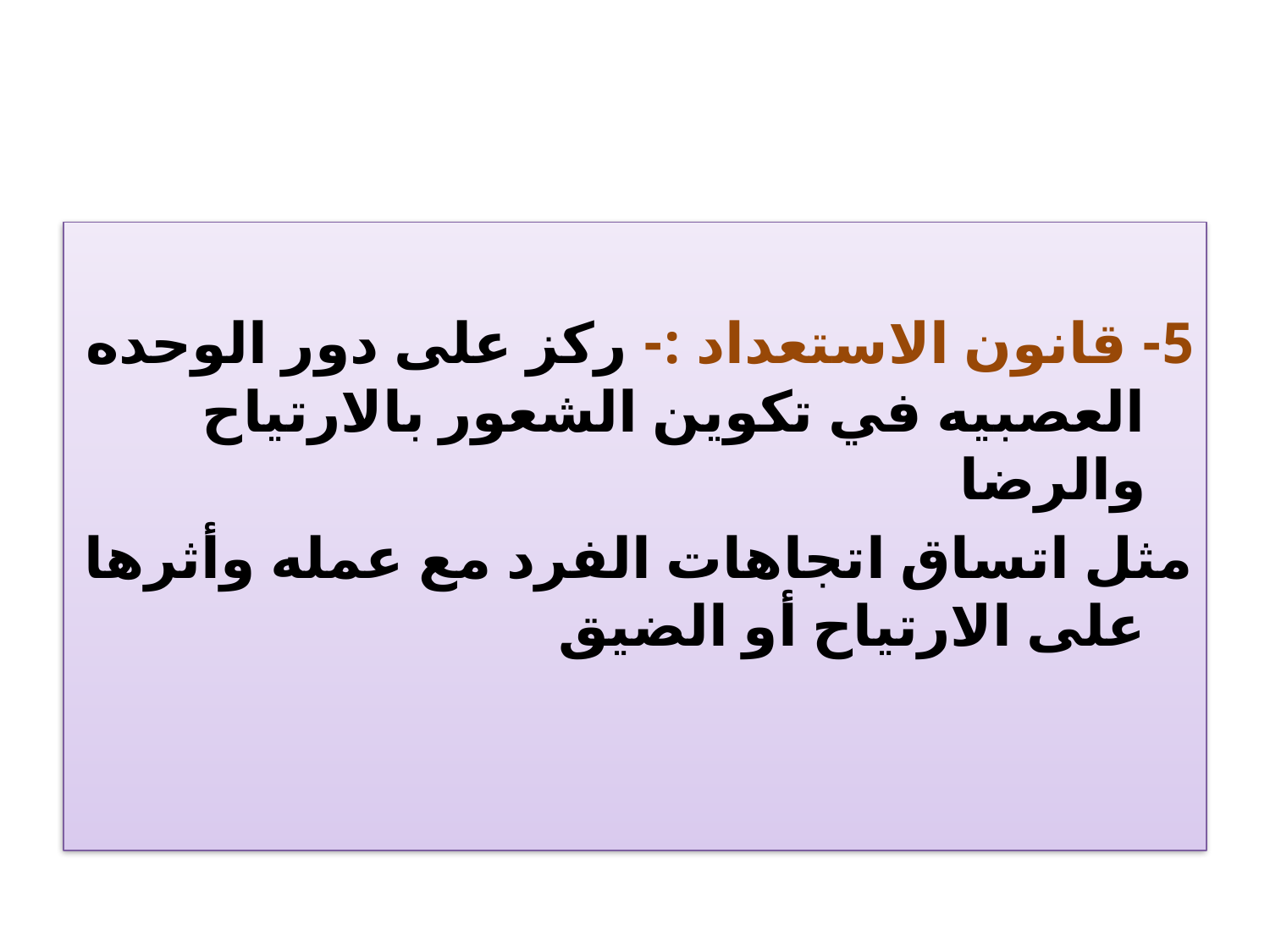

5- قانون الاستعداد :- ركز على دور الوحده العصبيه في تكوين الشعور بالارتياح والرضا
مثل اتساق اتجاهات الفرد مع عمله وأثرها على الارتياح أو الضيق